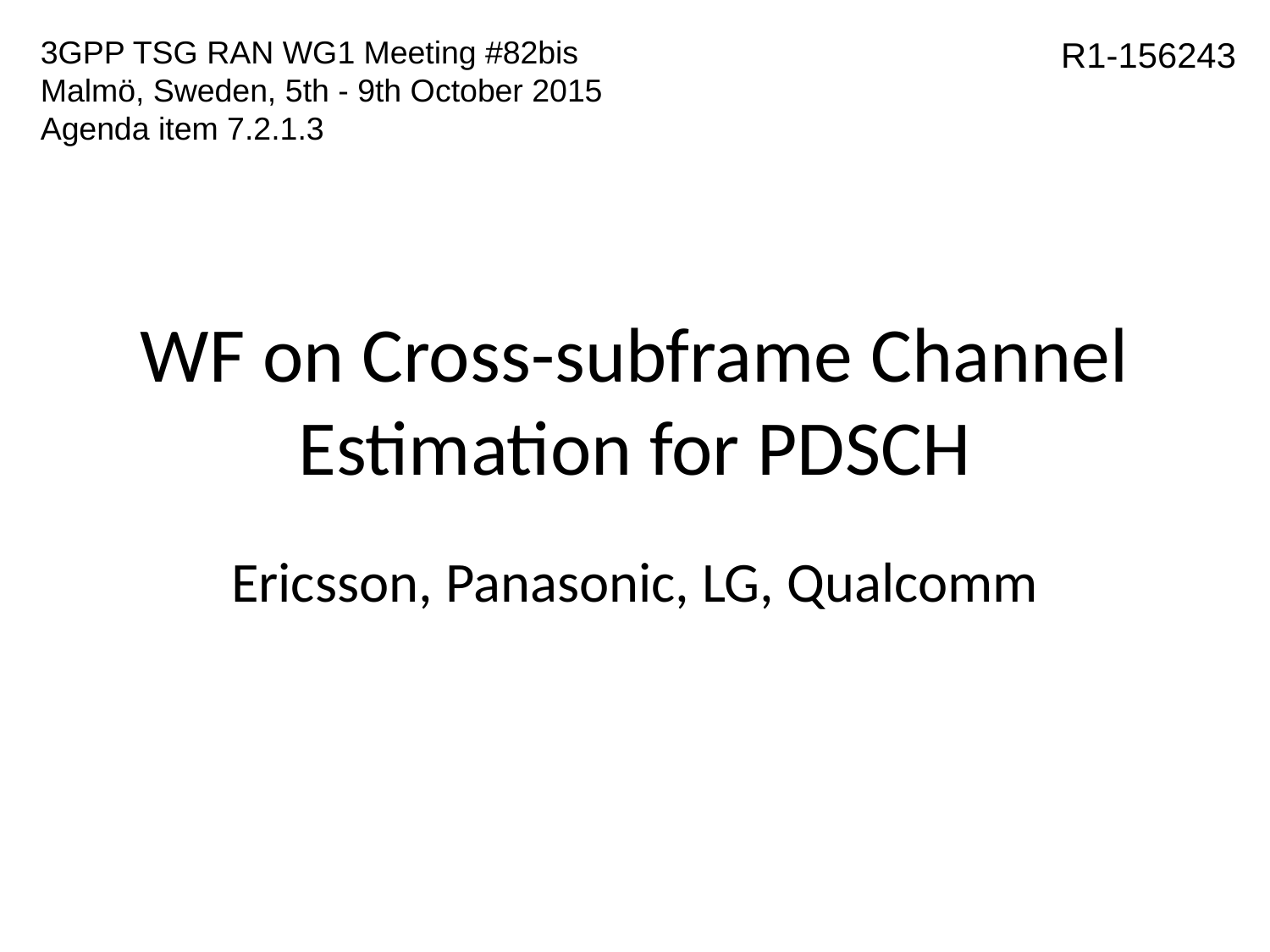

3GPP TSG RAN WG1 Meeting #82bis
Malmö, Sweden, 5th - 9th October 2015
Agenda item 7.2.1.3
R1-156243
# WF on Cross-subframe Channel Estimation for PDSCH
Ericsson, Panasonic, LG, Qualcomm